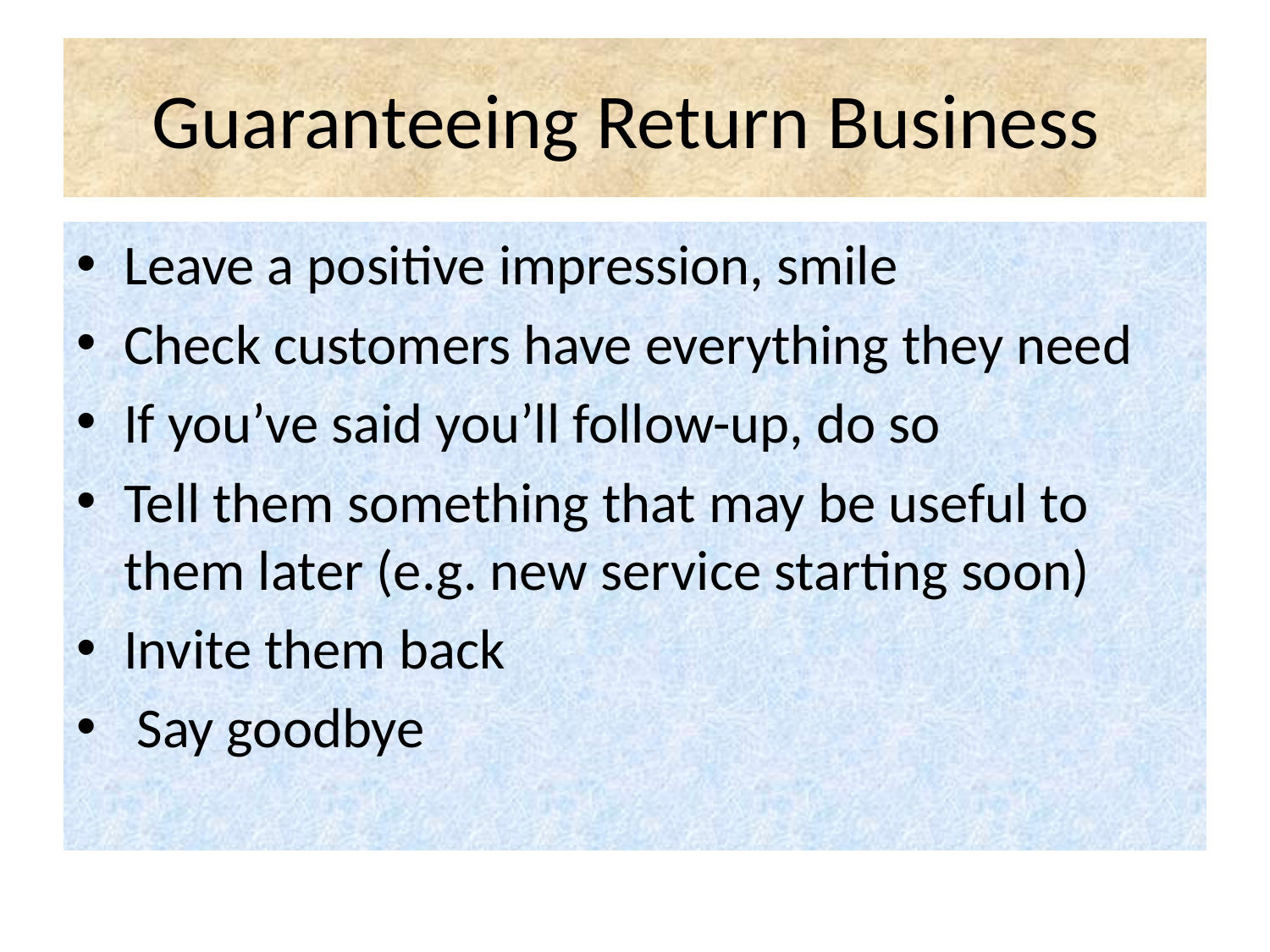

# Guaranteeing Return Business
Leave a positive impression, smile
Check customers have everything they need
If you’ve said you’ll follow-up, do so
Tell them something that may be useful to them later (e.g. new service starting soon)
Invite them back
 Say goodbye